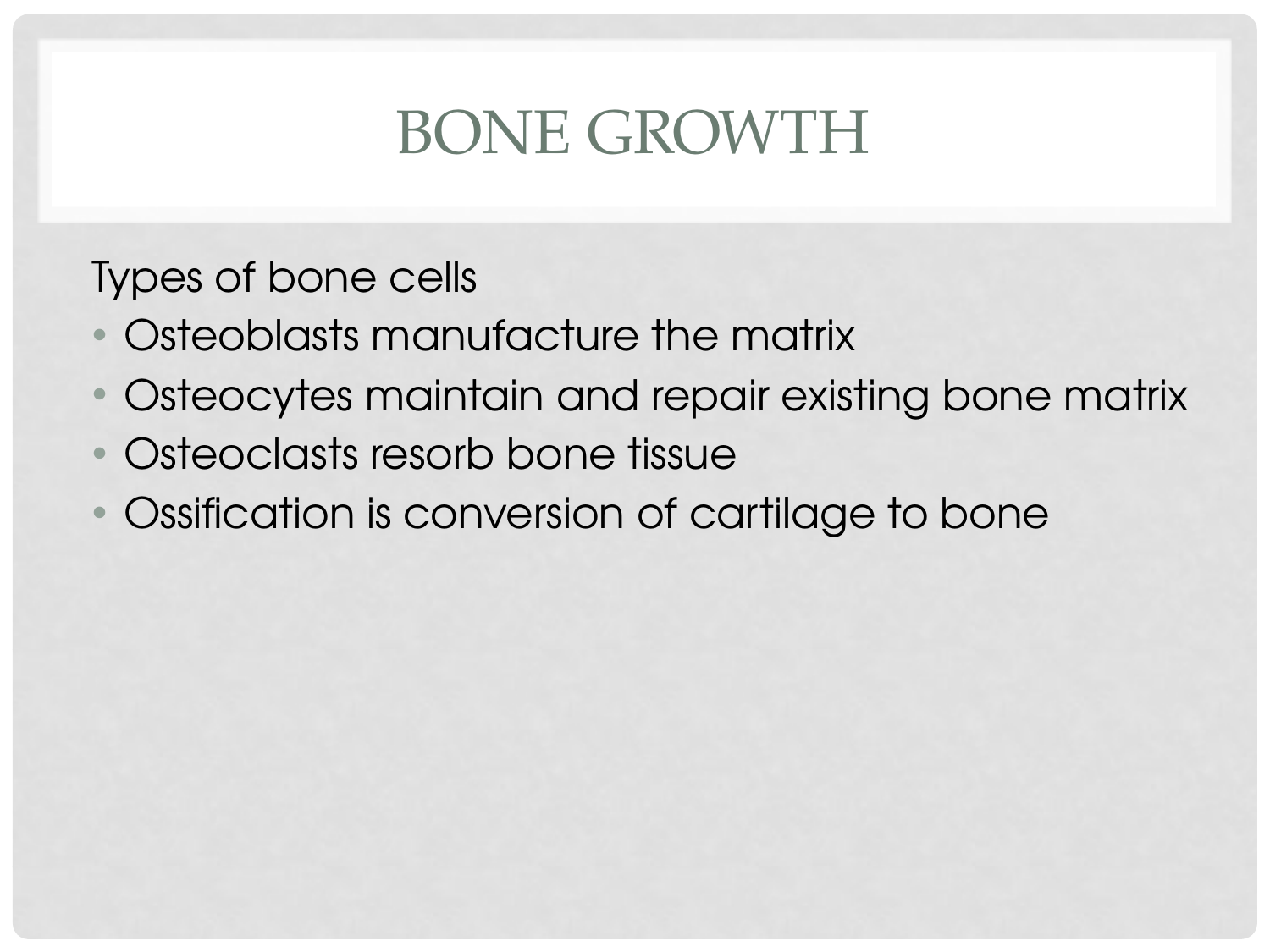

# Bone growth
Types of bone cells
Osteoblasts manufacture the matrix
Osteocytes maintain and repair existing bone matrix
Osteoclasts resorb bone tissue
Ossification is conversion of cartilage to bone